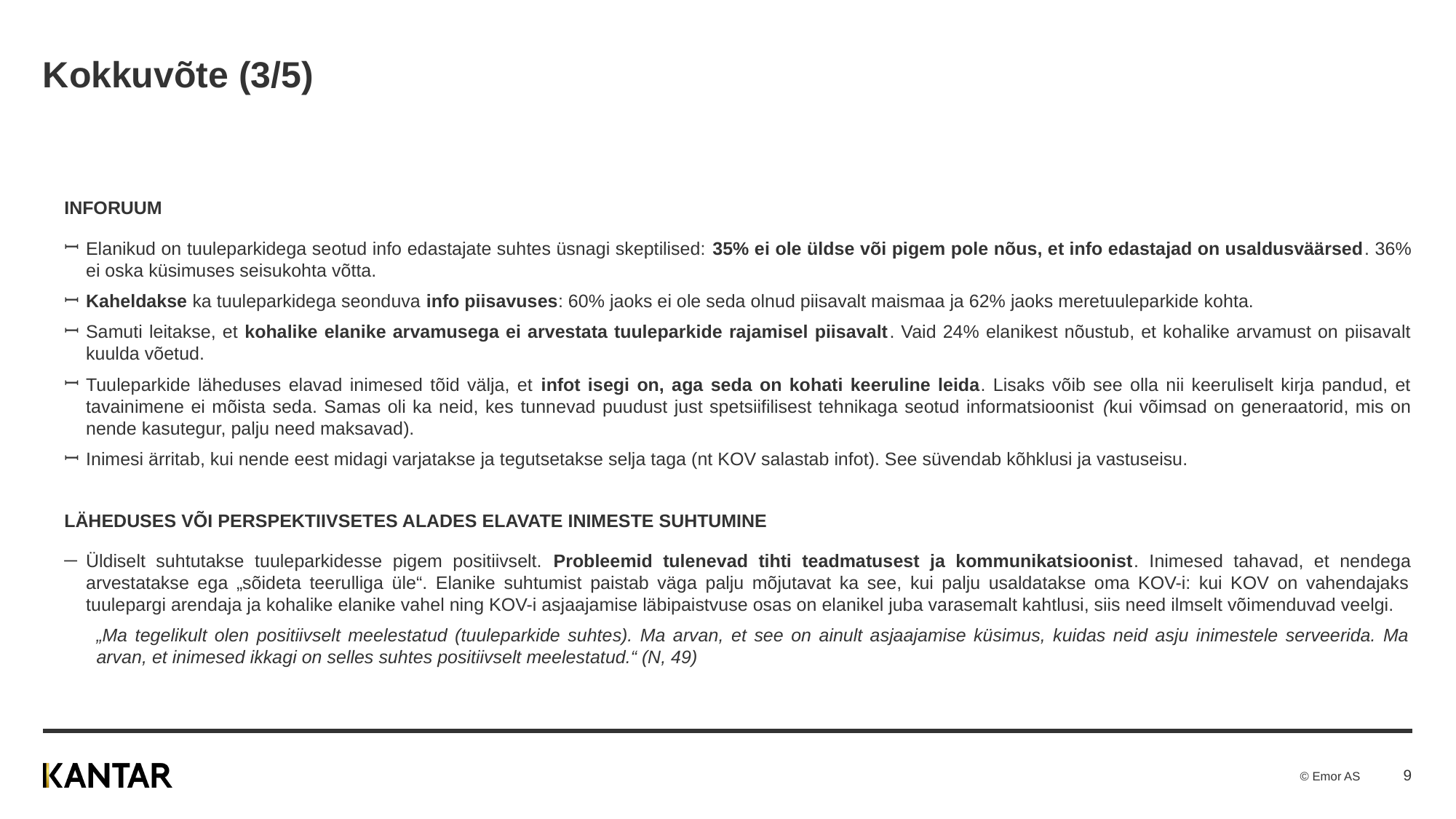

# Kokkuvõte (3/5)

Inforuum
Elanikud on tuuleparkidega seotud info edastajate suhtes üsnagi skeptilised: 35% ei ole üldse või pigem pole nõus, et info edastajad on usaldusväärsed. 36% ei oska küsimuses seisukohta võtta.
Kaheldakse ka tuuleparkidega seonduva info piisavuses: 60% jaoks ei ole seda olnud piisavalt maismaa ja 62% jaoks meretuuleparkide kohta.
Samuti leitakse, et kohalike elanike arvamusega ei arvestata tuuleparkide rajamisel piisavalt. Vaid 24% elanikest nõustub, et kohalike arvamust on piisavalt kuulda võetud.
Tuuleparkide läheduses elavad inimesed tõid välja, et infot isegi on, aga seda on kohati keeruline leida. Lisaks võib see olla nii keeruliselt kirja pandud, et tavainimene ei mõista seda. Samas oli ka neid, kes tunnevad puudust just spetsiifilisest tehnikaga seotud informatsioonist (kui võimsad on generaatorid, mis on nende kasutegur, palju need maksavad).
Inimesi ärritab, kui nende eest midagi varjatakse ja tegutsetakse selja taga (nt KOV salastab infot). See süvendab kõhklusi ja vastuseisu.

läheduses või perspektiivsetes alades elavate inimeste suhtumine
Üldiselt suhtutakse tuuleparkidesse pigem positiivselt. Probleemid tulenevad tihti teadmatusest ja kommunikatsioonist. Inimesed tahavad, et nendega arvestatakse ega „sõideta teerulliga üle“. Elanike suhtumist paistab väga palju mõjutavat ka see, kui palju usaldatakse oma KOV-i: kui KOV on vahendajaks tuulepargi arendaja ja kohalike elanike vahel ning KOV-i asjaajamise läbipaistvuse osas on elanikel juba varasemalt kahtlusi, siis need ilmselt võimenduvad veelgi.
„Ma tegelikult olen positiivselt meelestatud (tuuleparkide suhtes). Ma arvan, et see on ainult asjaajamise küsimus, kuidas neid asju inimestele serveerida. Ma arvan, et inimesed ikkagi on selles suhtes positiivselt meelestatud.“ (N, 49)

9